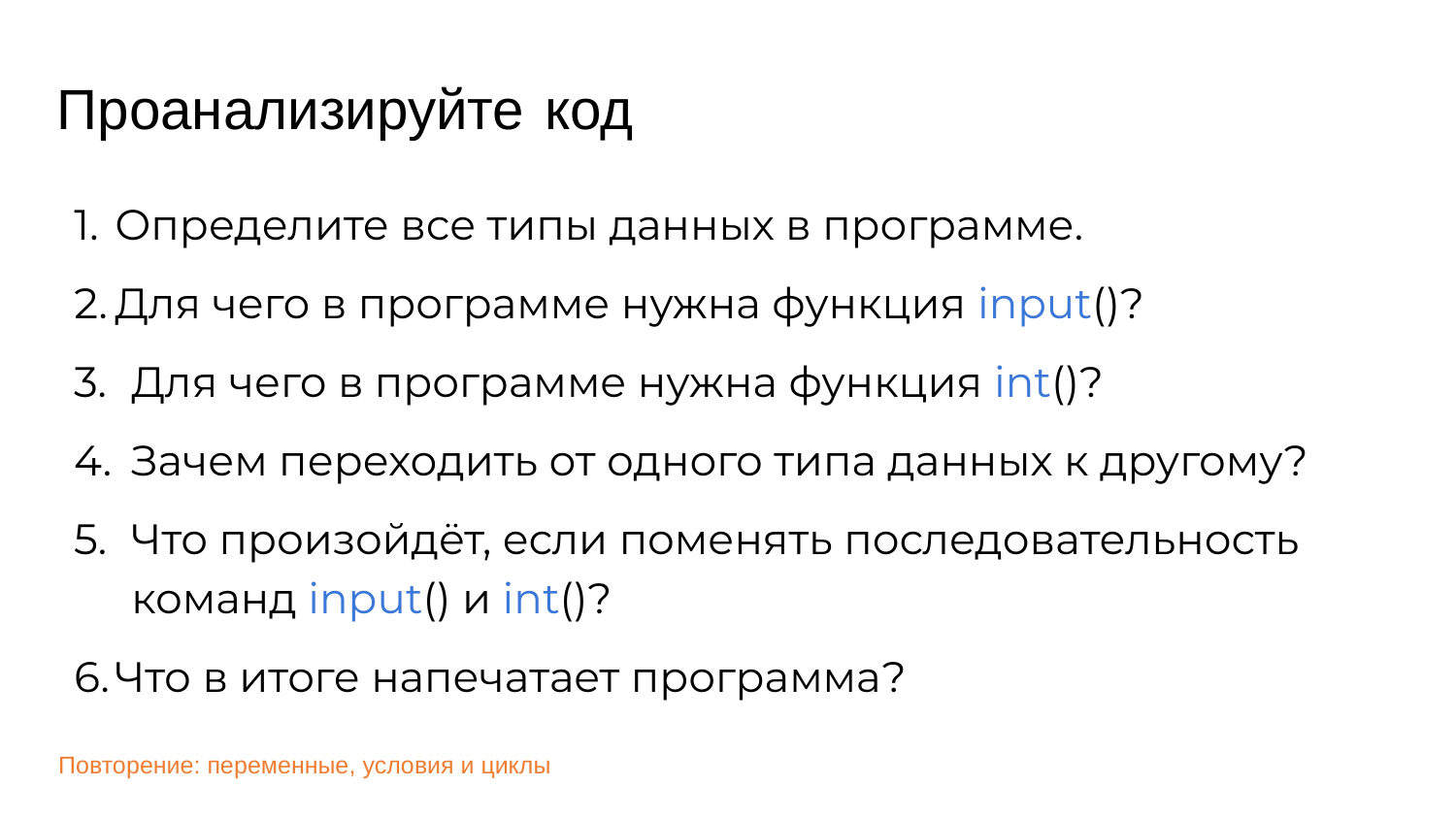

Проанализируйте код
Определите все типы данных в программе.
Для чего в программе нужна функция input()?
Для чего в программе нужна функция int()?
Зачем переходить от одного типа данных к другому?
Что произойдёт, если поменять последовательность команд input() и int()?
Что в итоге напечатает программа?
Повторение: переменные, условия и циклы